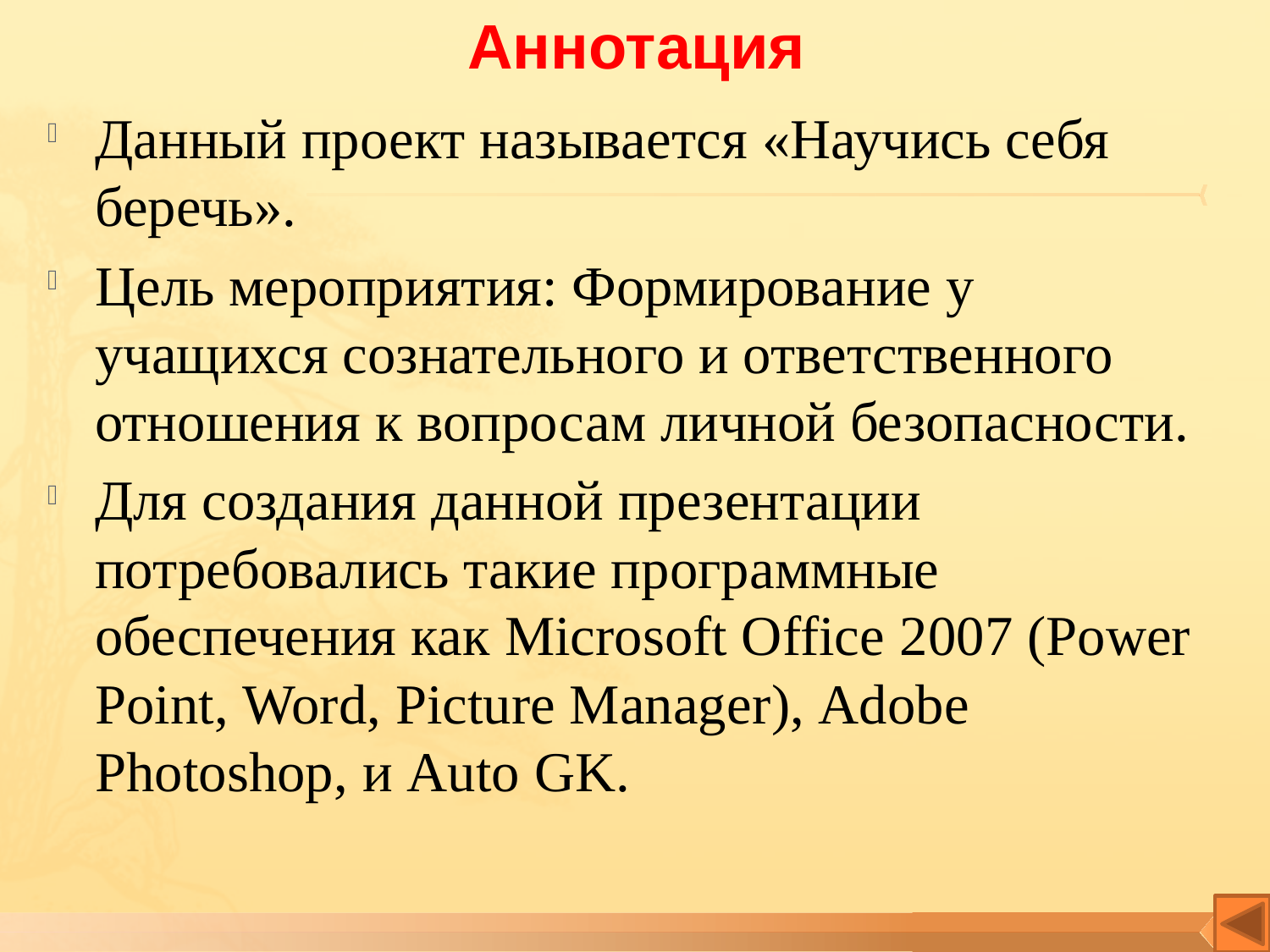

# Аннотация
Данный проект называется «Научись себя беречь».
Цель мероприятия: Формирование у учащихся сознательного и ответственного отношения к вопросам личной безопасности.
Для создания данной презентации потребовались такие программные обеспечения как Microsoft Office 2007 (Power Point, Word, Picture Manager), Adobe Photoshop, и Auto GK.